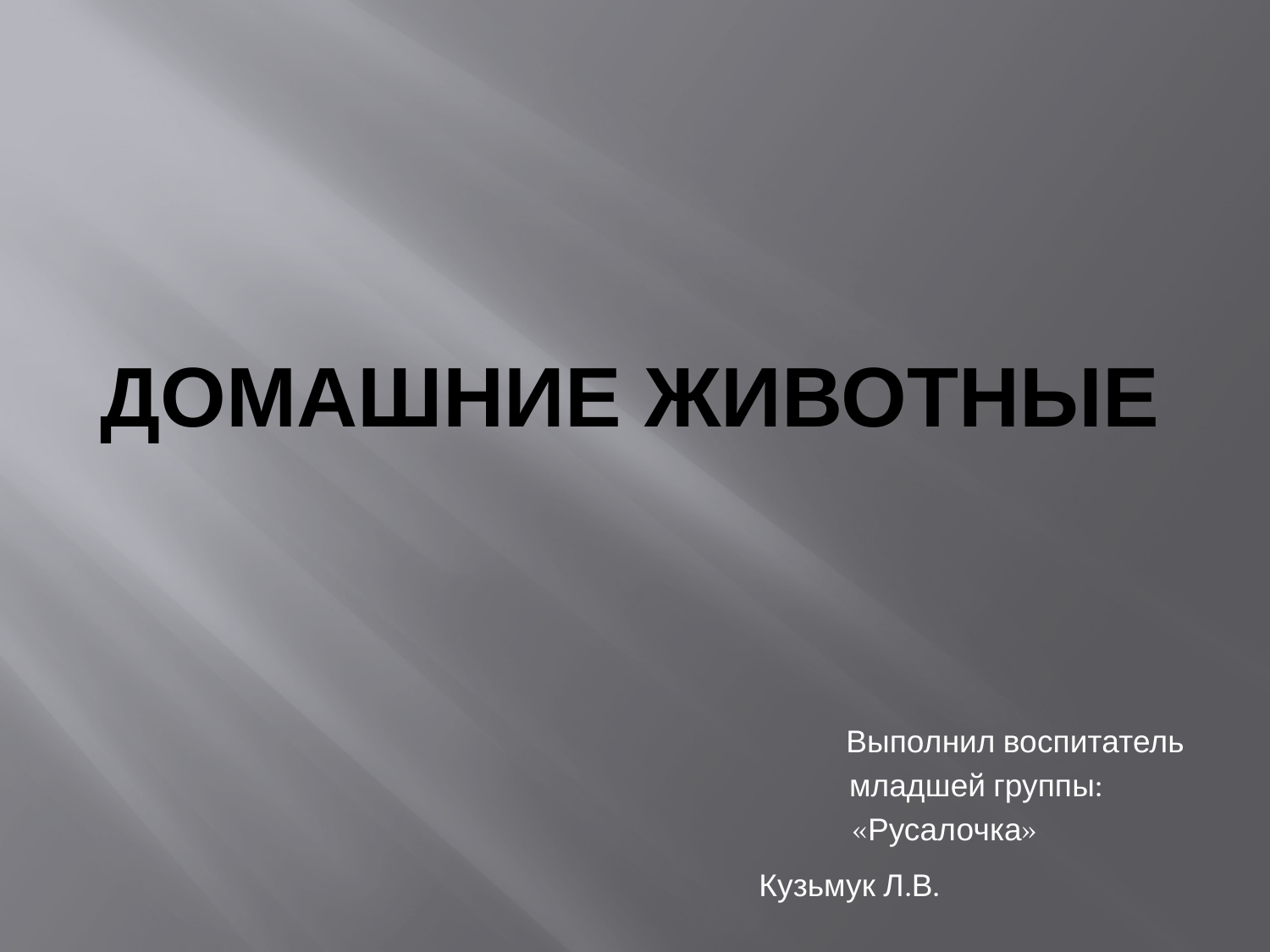

# Домашние животные

                                                                             Выполнил воспитатель
                                                                   младшей группы:
                                                          «Русалочка»
                                                             Кузьмук Л.В.